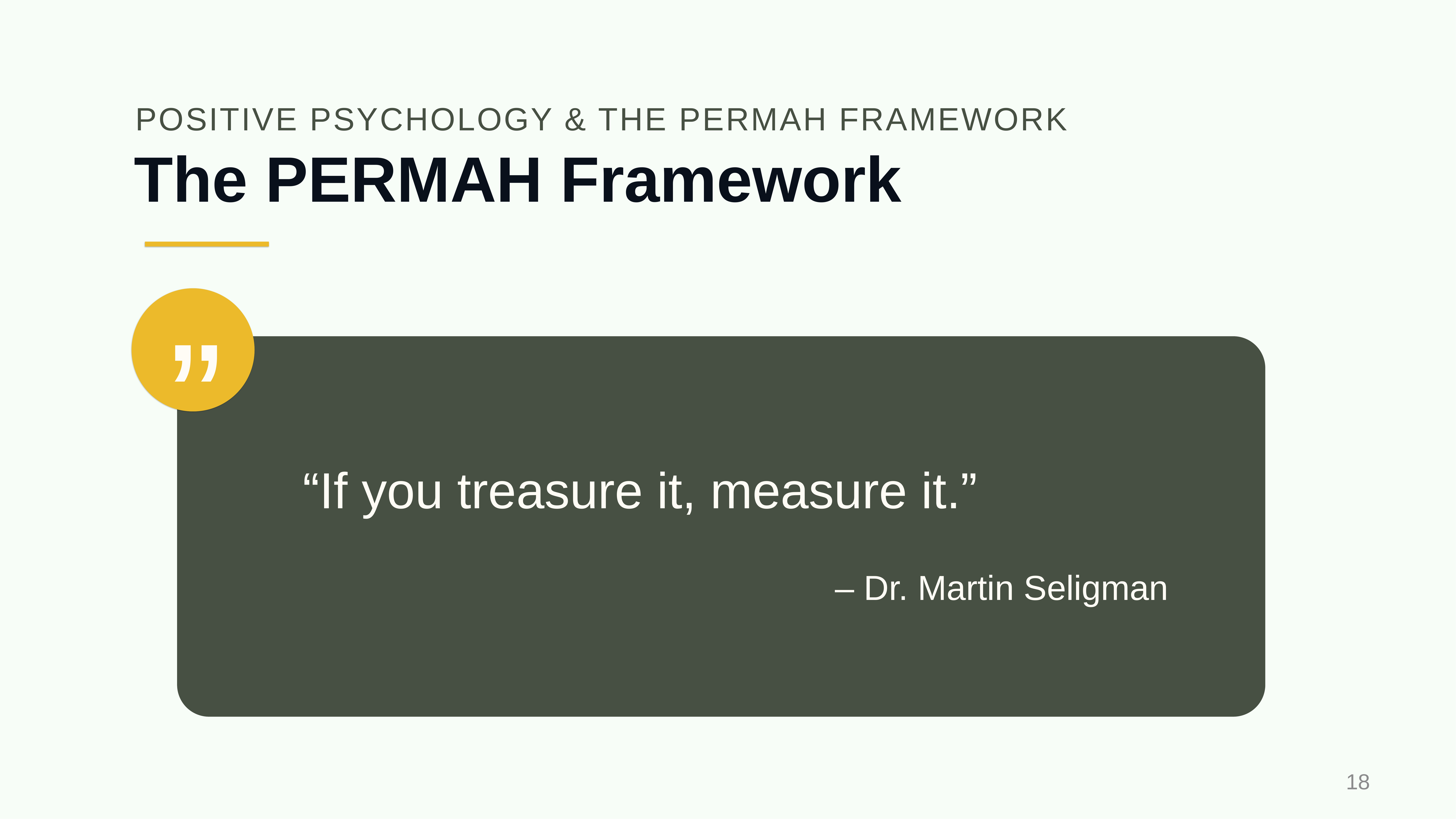

POSITIVE PSYCHOLOGY & THE PERMAH FRAMEWORK
# The PERMAH Framework

”

“If you treasure it, measure it.”
– Dr. Martin Seligman
18